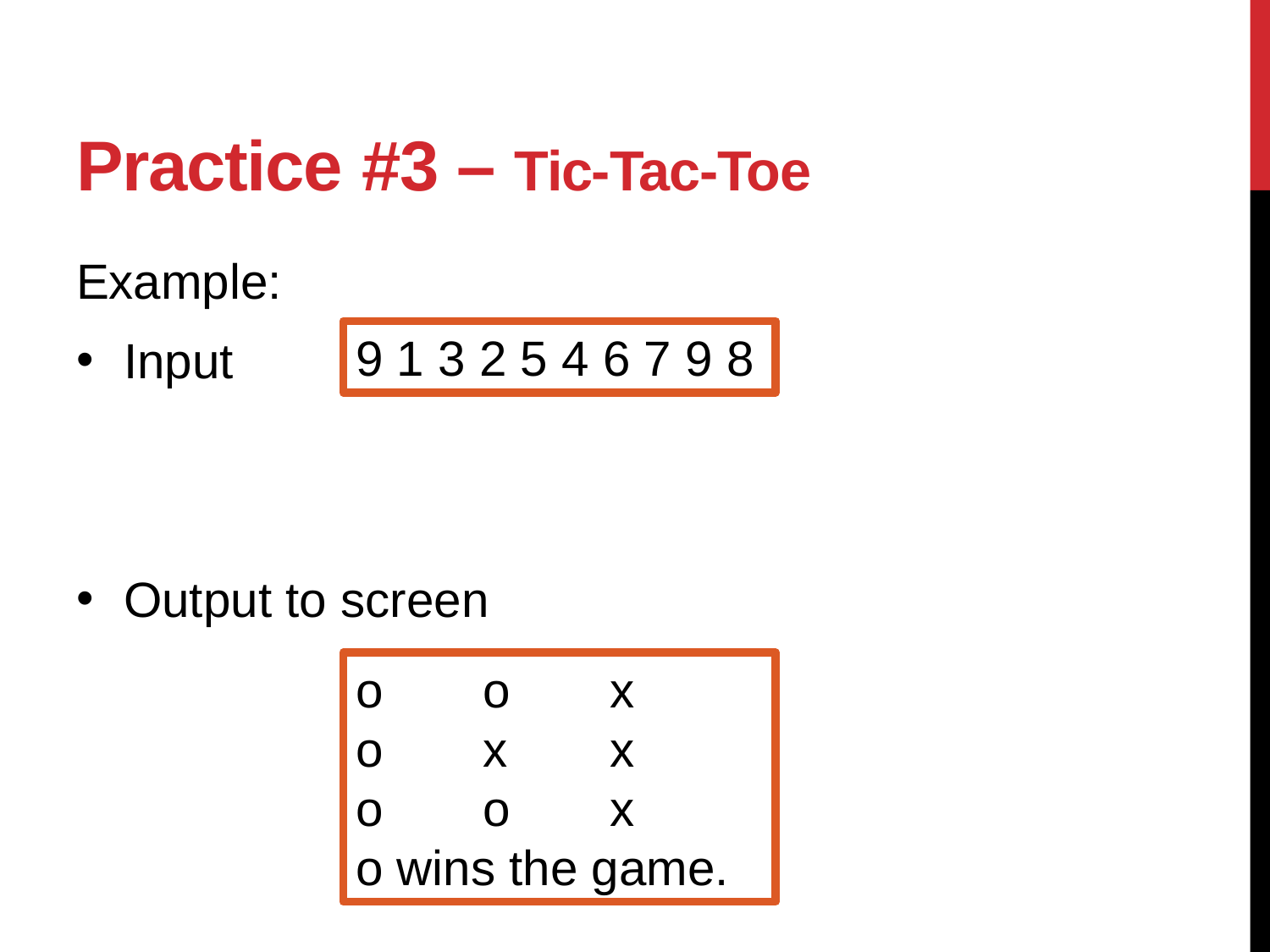

# Practice #3 – Tic-Tac-Toe
Example:
Input

Output to screen
9 1 3 2 5 4 6 7 9 8
o	o	x
o	x	x
o	o	x
o wins the game.